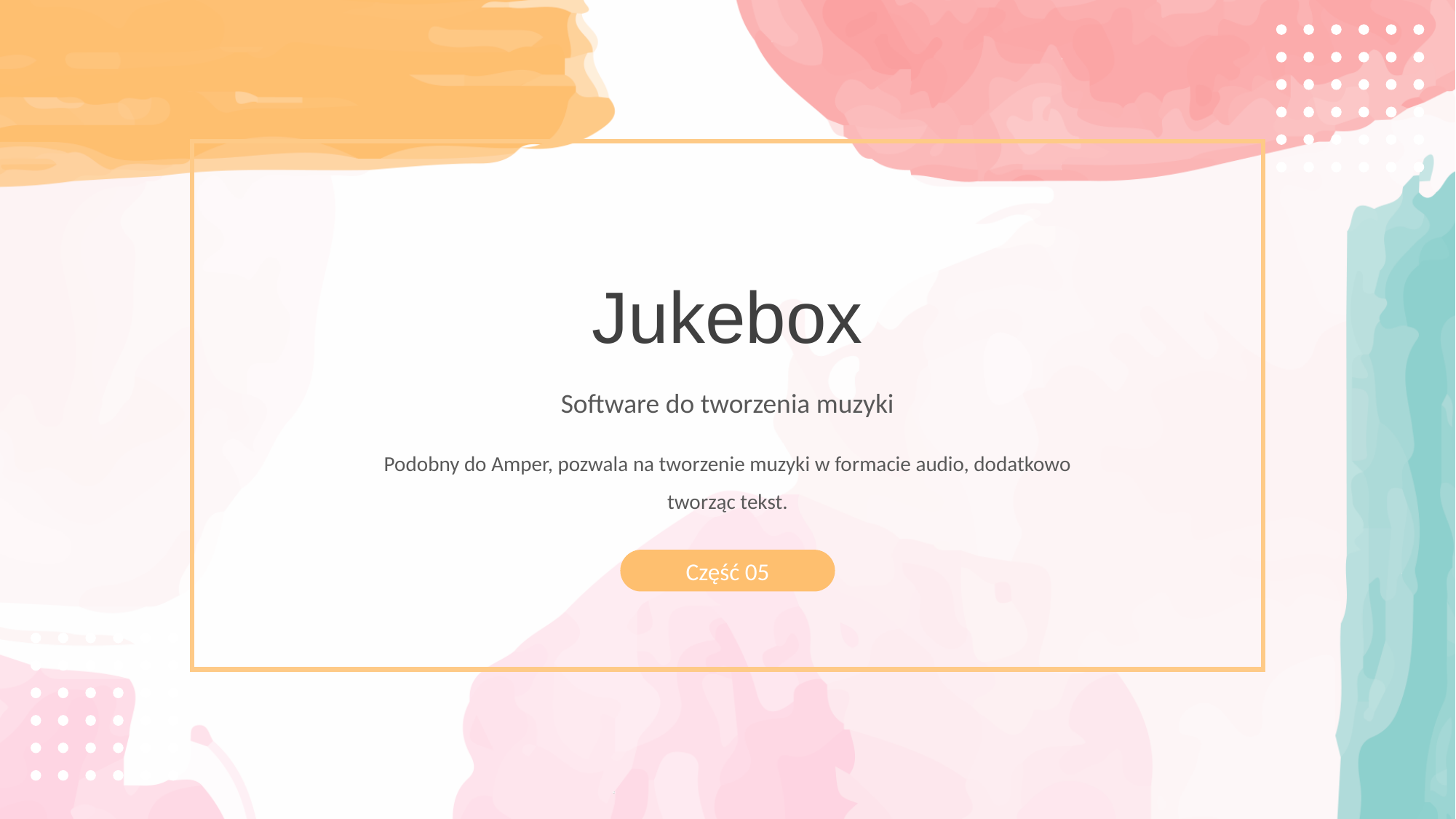

Jukebox
Software do tworzenia muzyki
Podobny do Amper, pozwala na tworzenie muzyki w formacie audio, dodatkowo tworząc tekst.
Część 05